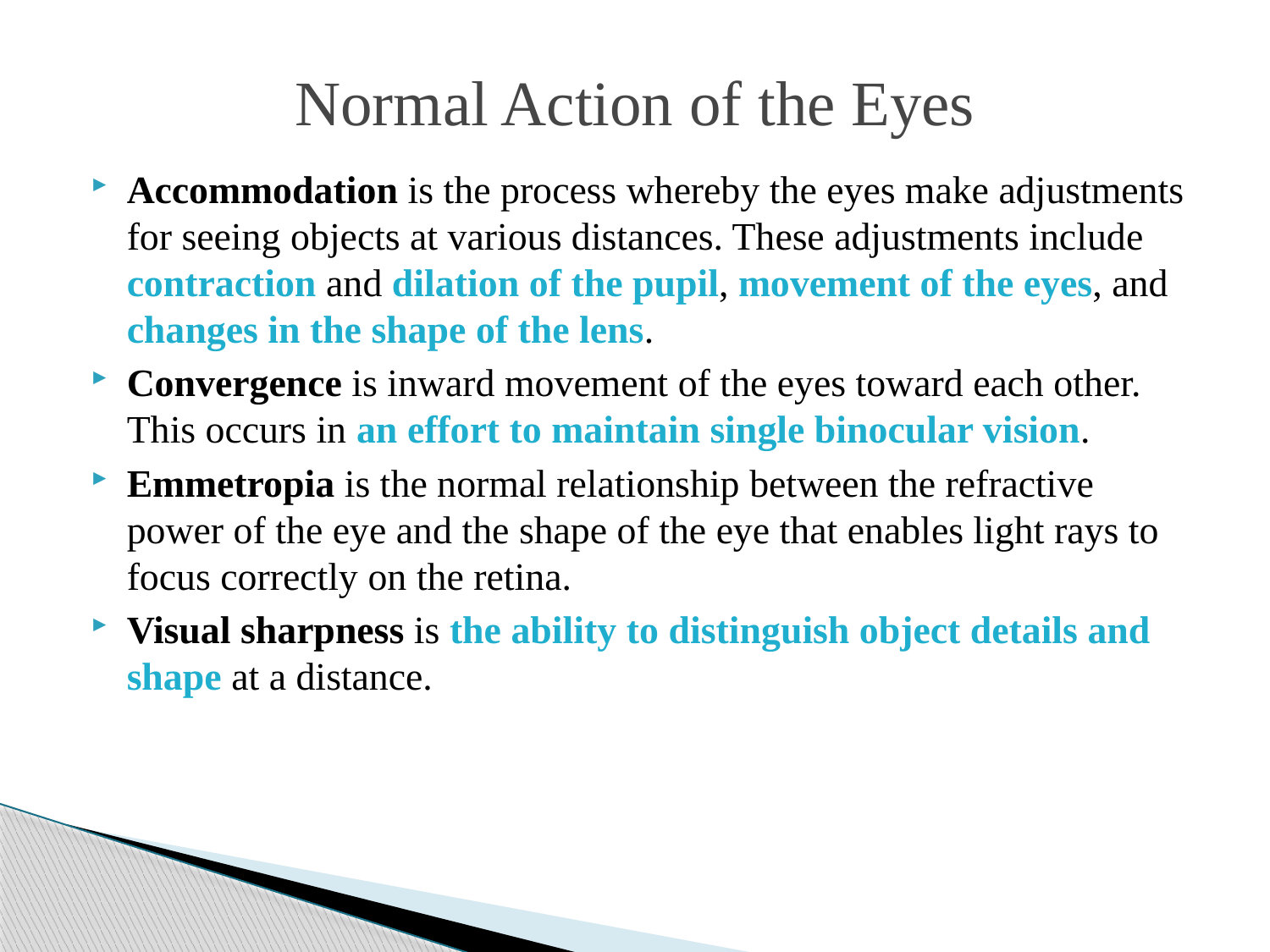

# Normal Action of the Eyes
Accommodation is the process whereby the eyes make adjustments for seeing objects at various distances. These adjustments include contraction and dilation of the pupil, movement of the eyes, and changes in the shape of the lens.
Convergence is inward movement of the eyes toward each other. This occurs in an effort to maintain single binocular vision.
Emmetropia is the normal relationship between the refractive power of the eye and the shape of the eye that enables light rays to focus correctly on the retina.
Visual sharpness is the ability to distinguish object details and shape at a distance.